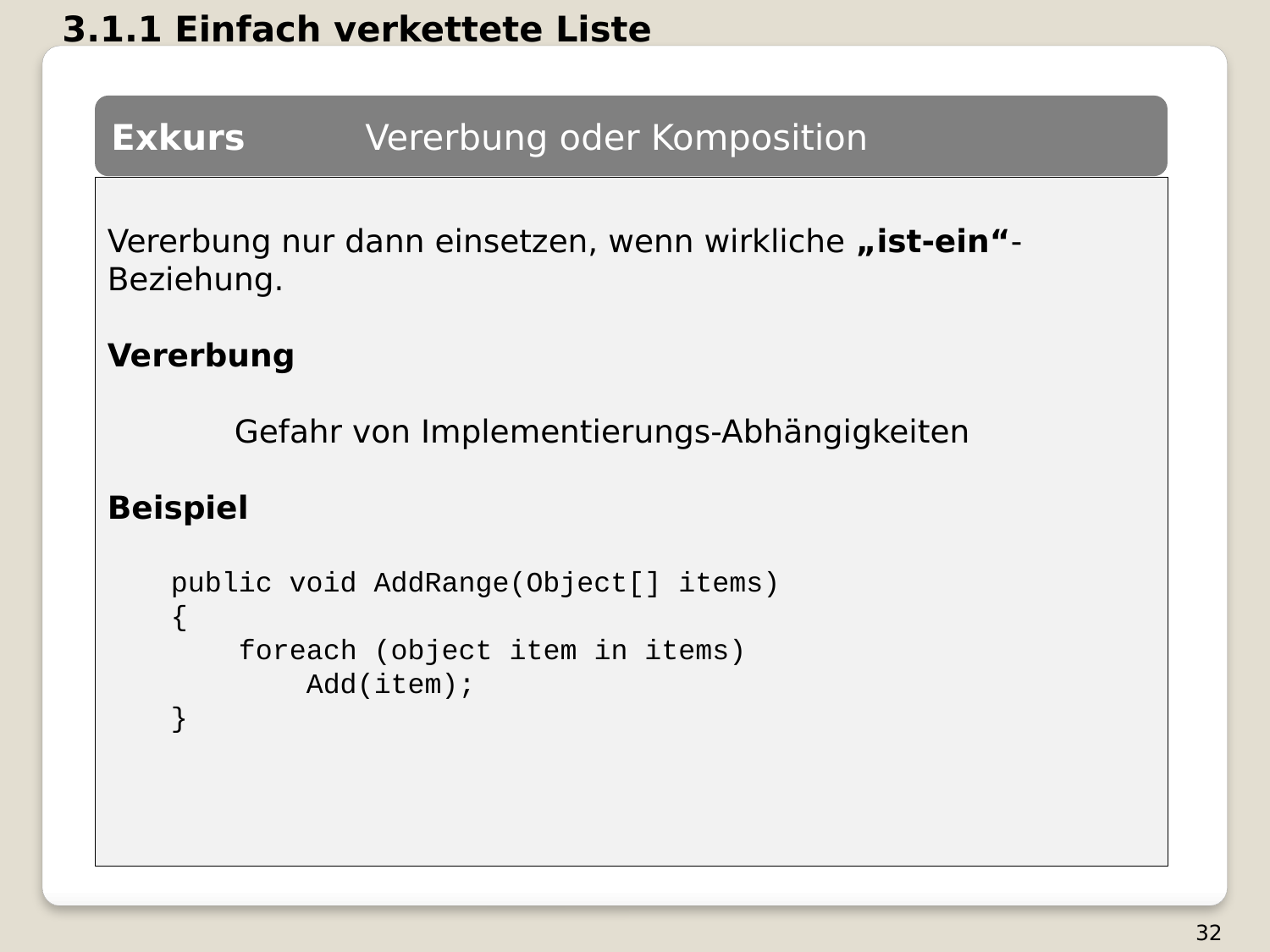

3.1.1 Einfach verkettete Liste

Exkurs 	Vererbung oder Komposition

Vererbung nur dann einsetzen, wenn wirkliche „ist-ein“-Beziehung.

Vererbung

	Gefahr von Implementierungs-Abhängigkeiten

Beispiel

public void AddRange(Object[] items)
{
    foreach (object item in items)
        Add(item);
}